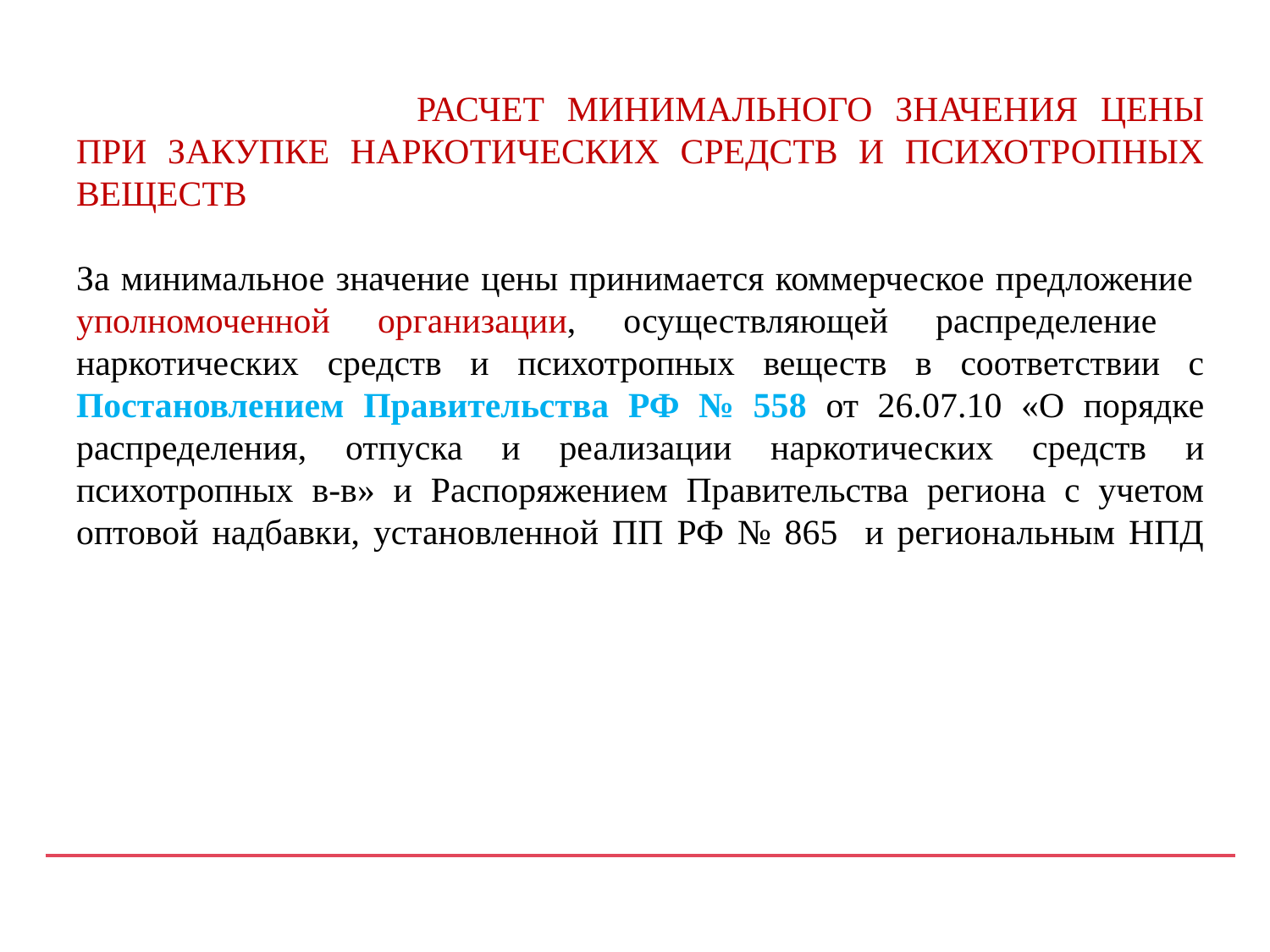

# РАСЧЕТ МИНИМАЛЬНОГО ЗНАЧЕНИЯ ЦЕНЫ ПРИ ЗАКУПКЕ НАРКОТИЧЕСКИХ СРЕДСТВ И ПСИХОТРОПНЫХ ВЕЩЕСТВ За минимальное значение цены принимается коммерческое предложение  уполномоченной организации, осуществляющей распределение  наркотических средств и психотропных веществ в соответствии с Постановлением Правительства РФ № 558 от 26.07.10 «О порядке распределения, отпуска и реализации наркотических средств и психотропных в-в» и Распоряжением Правительства региона с учетом оптовой надбавки, установленной ПП РФ № 865  и региональным НПД